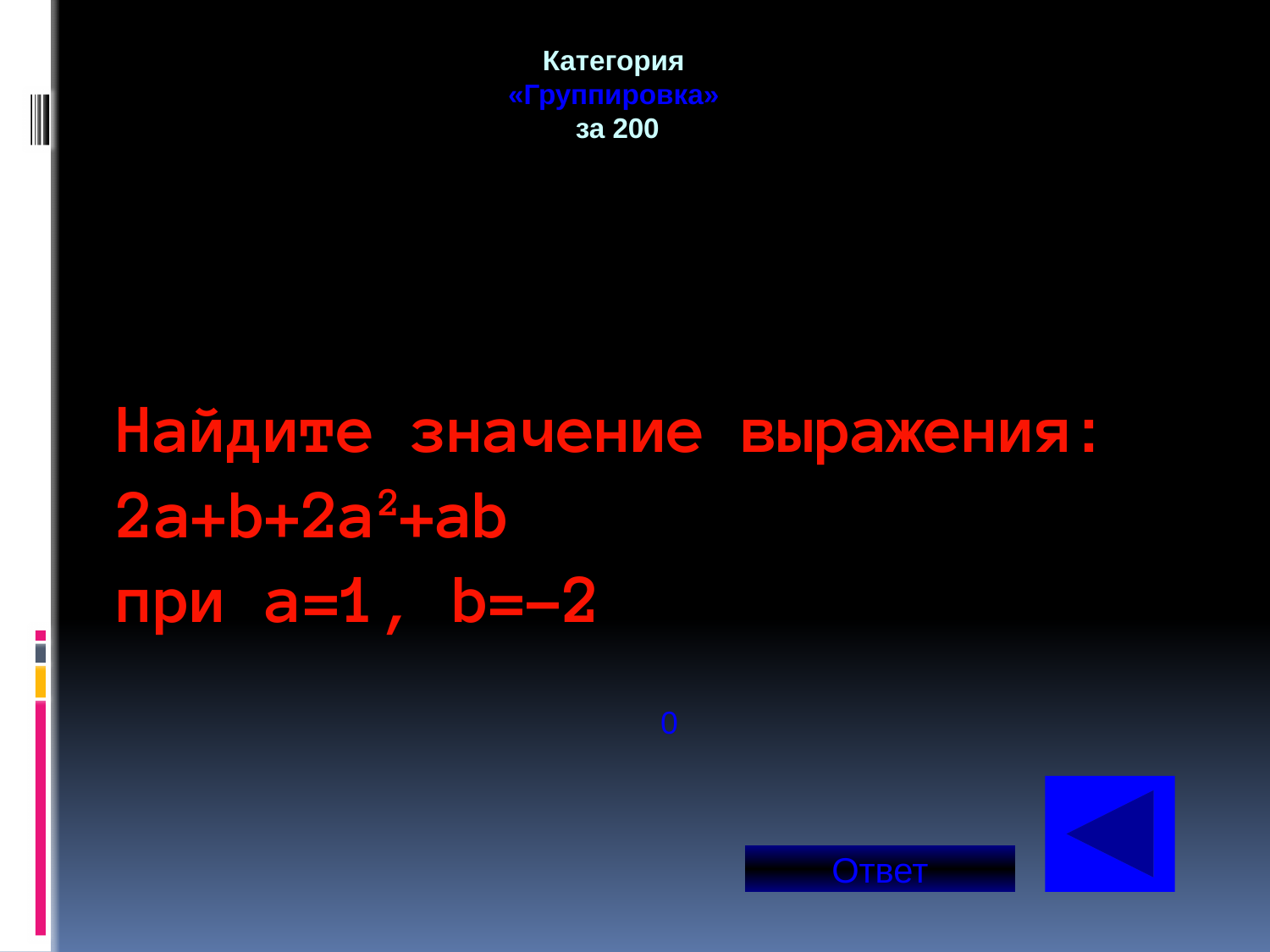

Категория
«Группировка»
за 200
# Найдите значение выражения: 2a+b+2a2+ab при a=1, b=-2
 0

Ответ